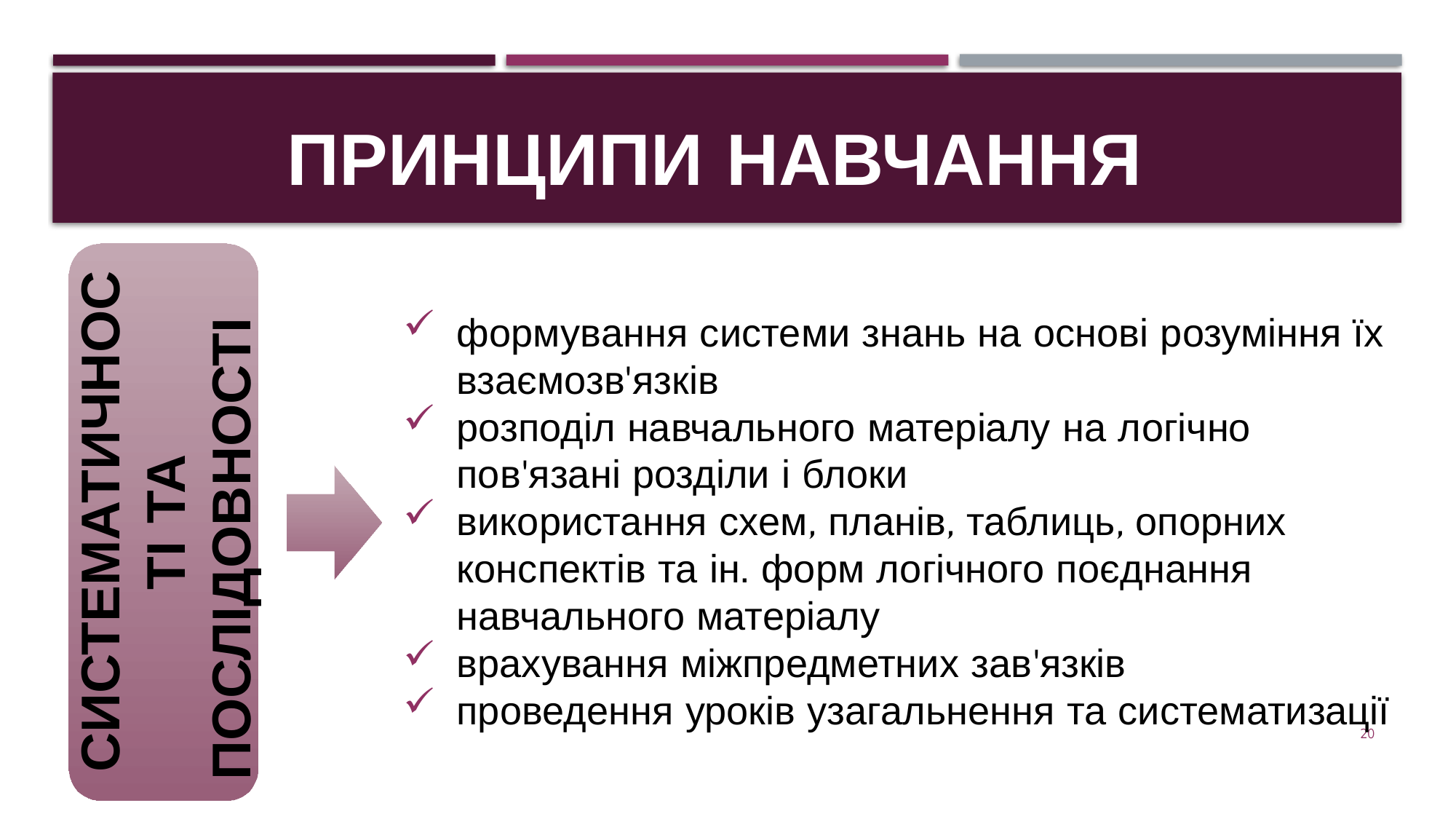

# Принципи навчання
СИСТЕМАТИЧНОСТІ ТА ПОСЛІДОВНОСТІ
формування системи знань на основі розуміння їх взаємозв'язків
розподіл навчального матеріалу на логічно пов'язані розділи і блоки
використання схем, планів, таблиць, опорних конспектів та ін. форм логічного поєднання навчального матеріалу
врахування міжпредметних зав'язків
проведення уроків узагальнення та систематизації

20